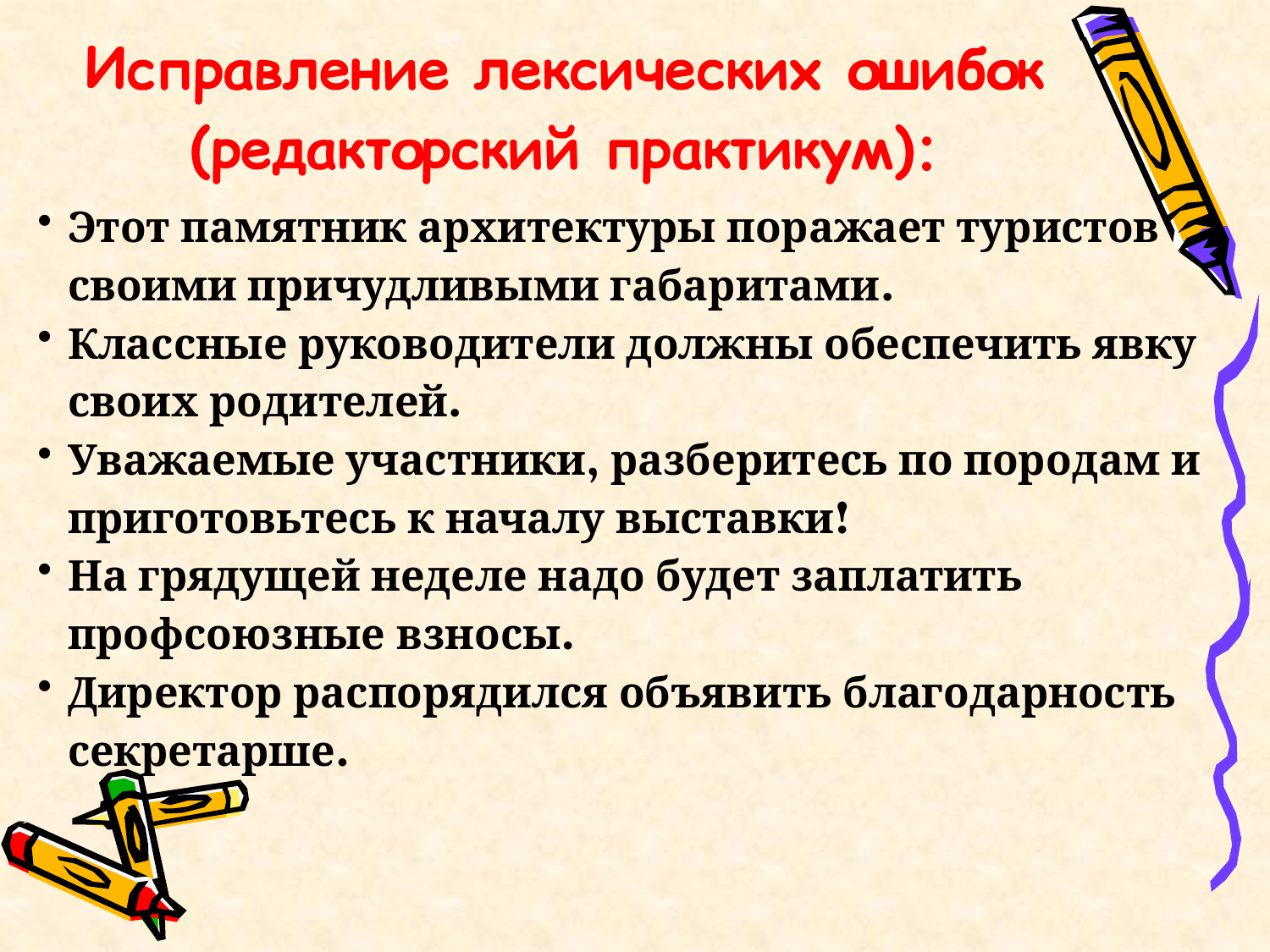

Исправление лексических ошибок
(редакторский практикум):
Этот памятник архитектуры поражает туристов своими причудливыми габаритами.
Классные руководители должны обеспечить явку своих родителей.
Уважаемые участники, разберитесь по породам и приготовьтесь к началу выставки!
На грядущей неделе надо будет заплатить профсоюзные взносы.
Директор распорядился объявить благодарность секретарше.